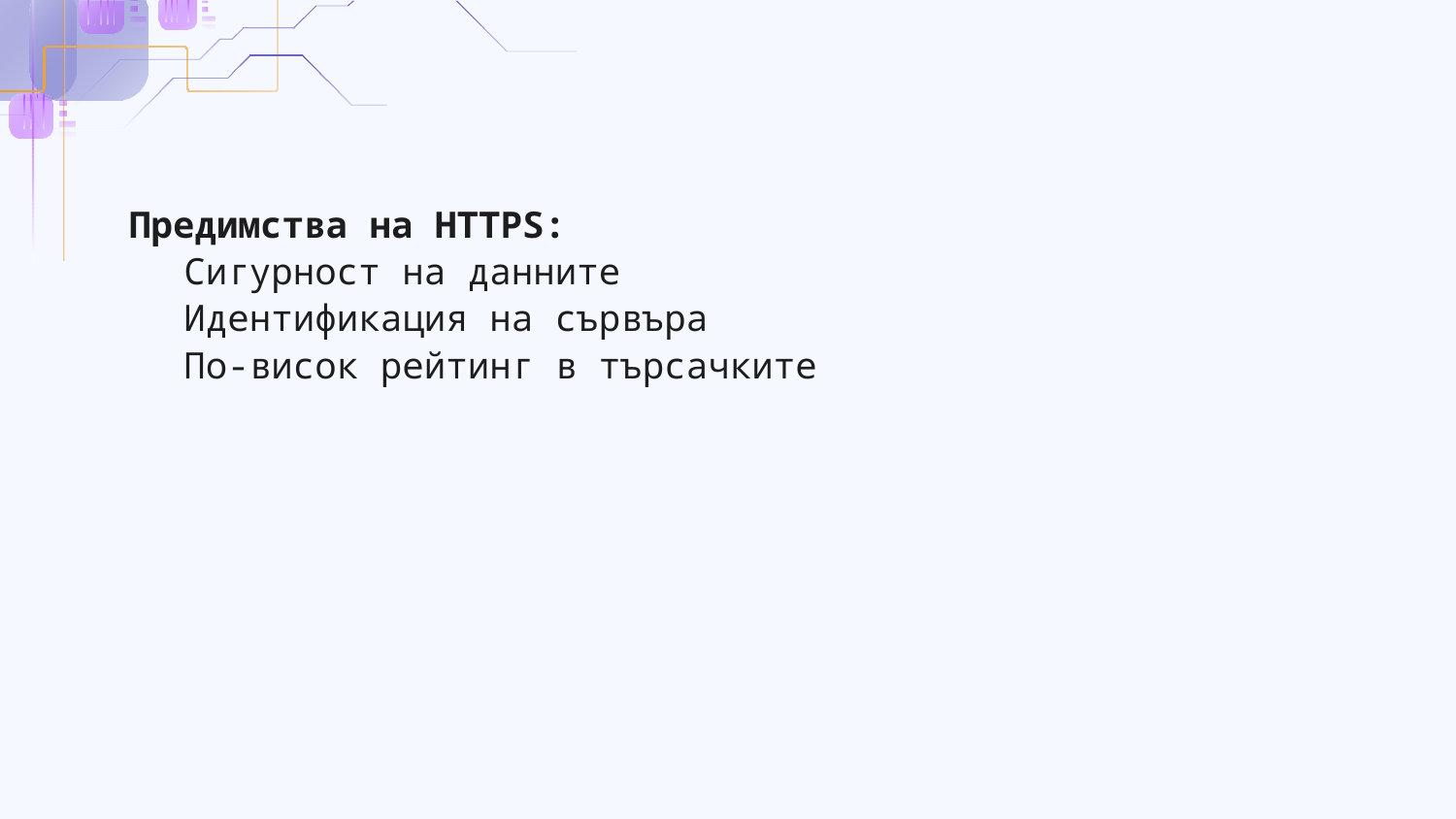

Предимства на HTTPS:
Сигурност на данните
Идентификация на сървъра
По-висок рейтинг в търсачките